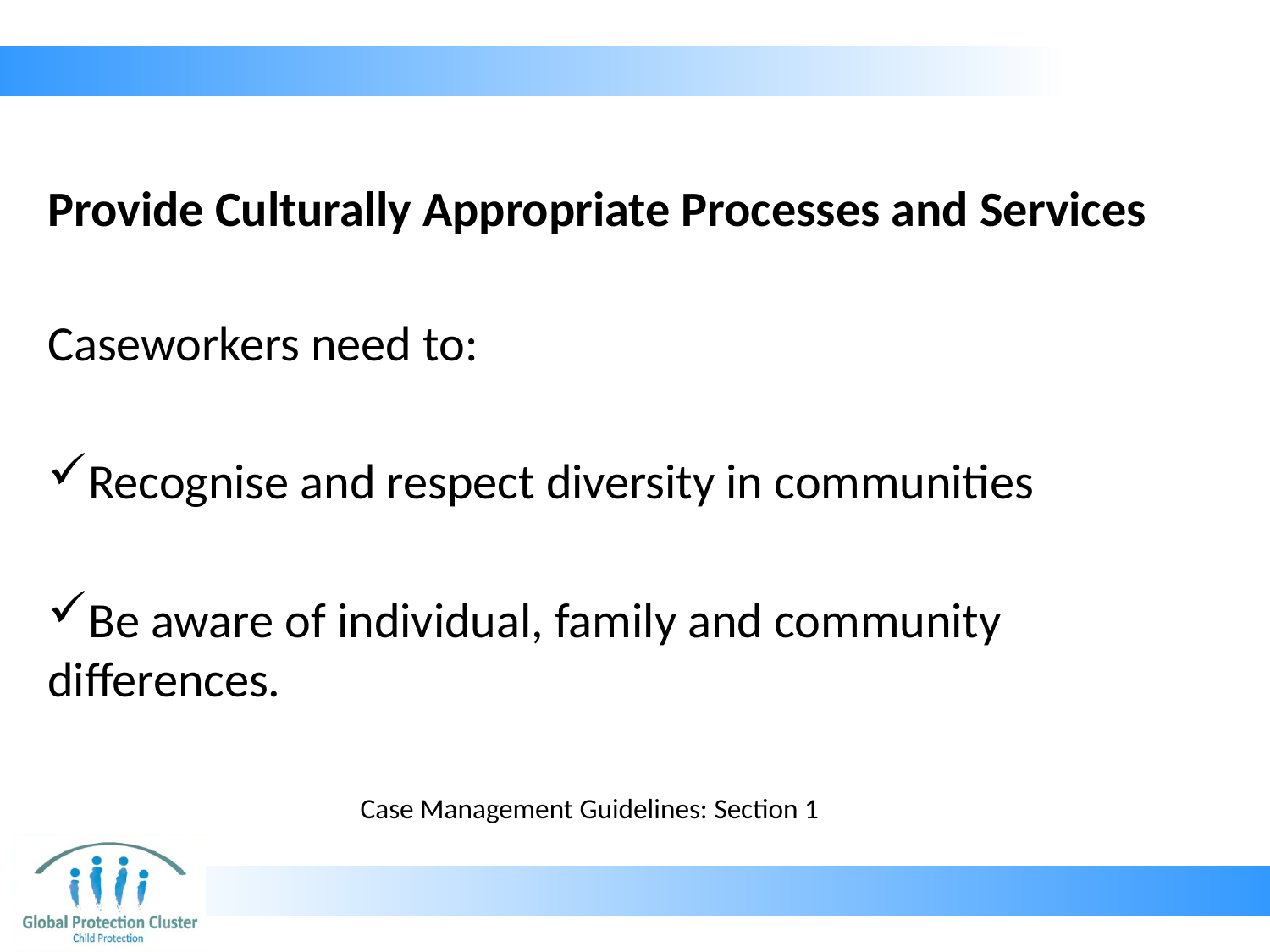

# Provide Culturally Appropriate Processes and Services

Caseworkers need to:

Recognise and respect diversity in communities

Be aware of individual, family and community differences.

Case Management Guidelines: Section 1